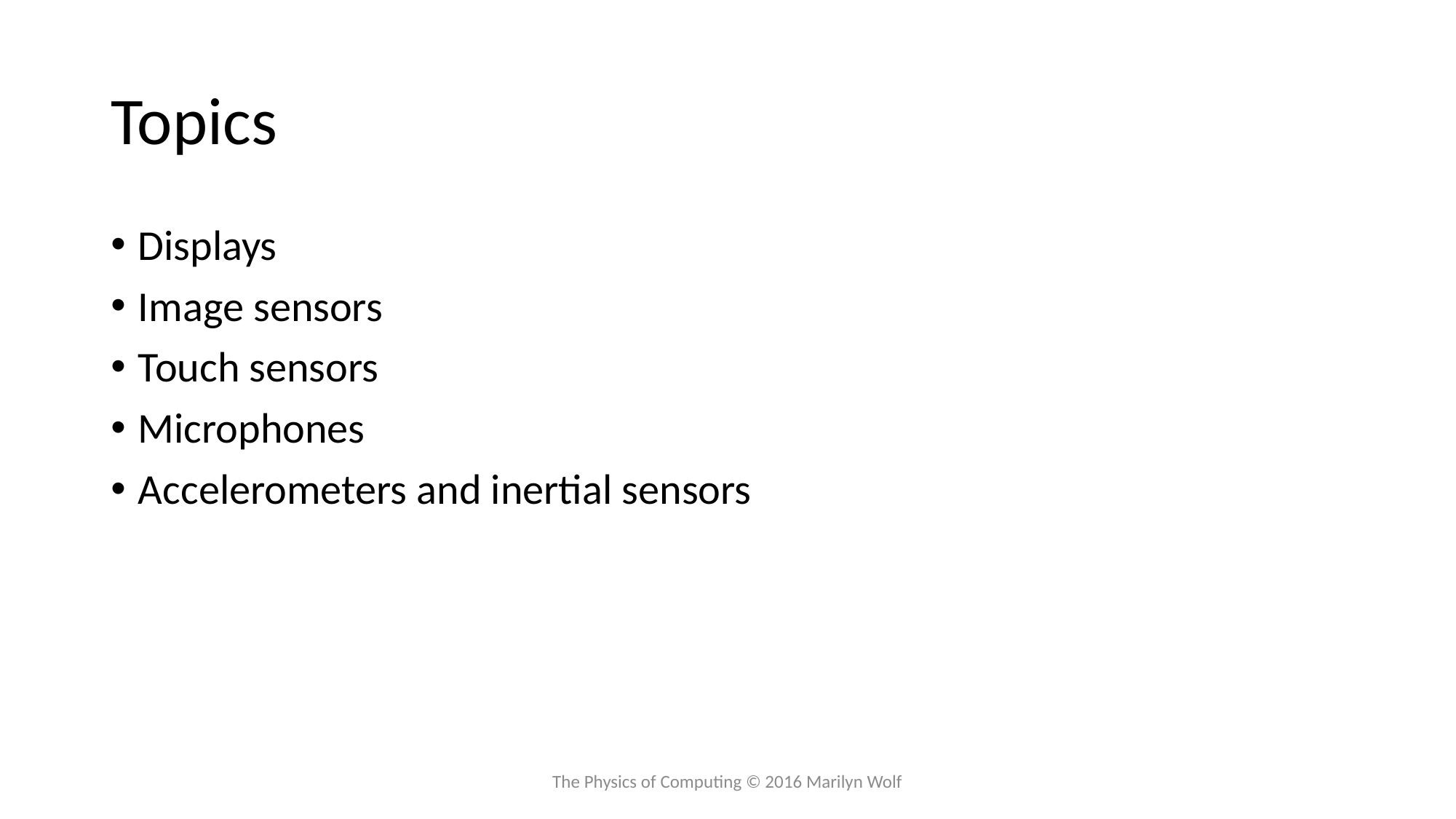

# Topics
Displays
Image sensors
Touch sensors
Microphones
Accelerometers and inertial sensors
The Physics of Computing © 2016 Marilyn Wolf